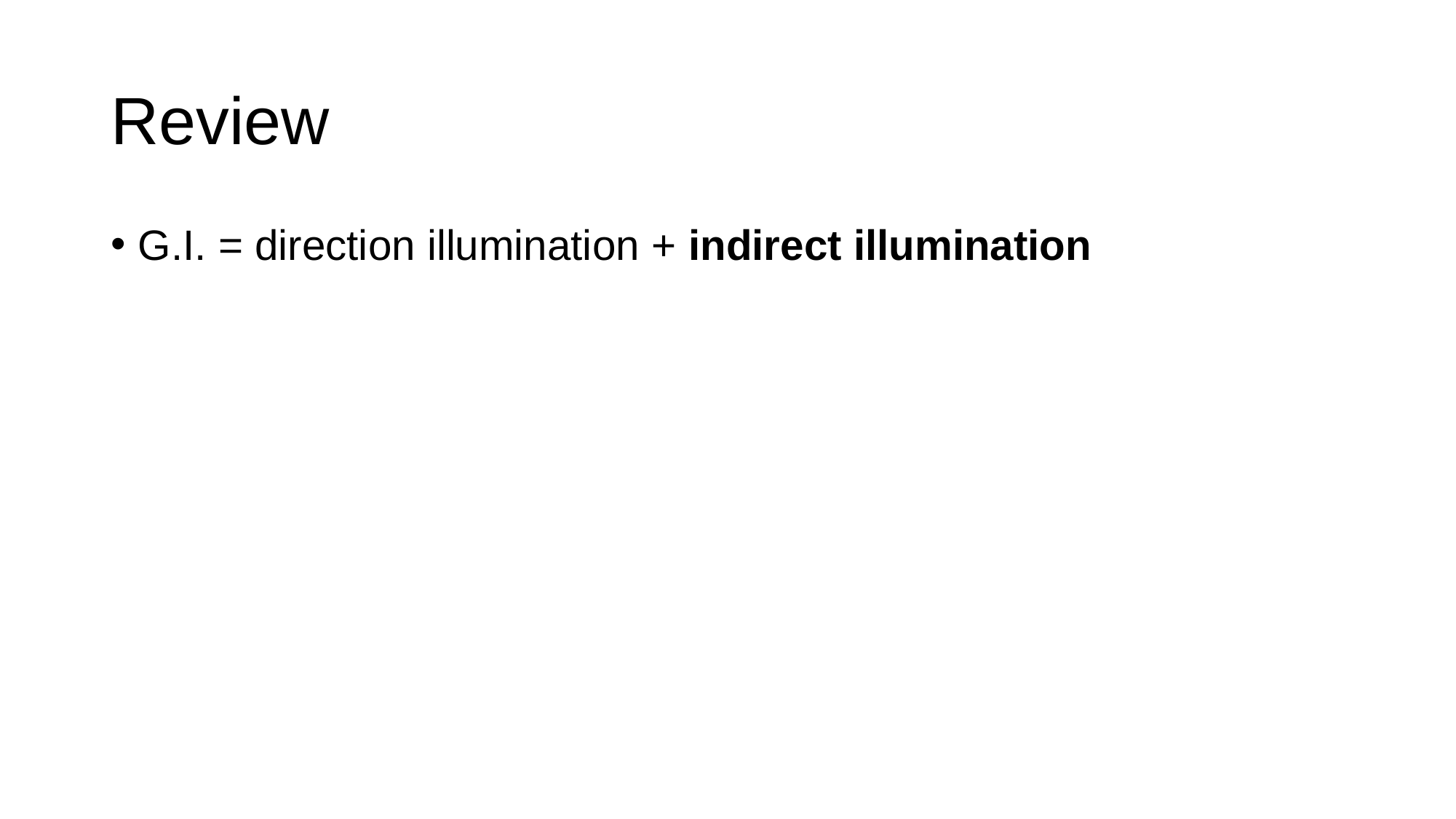

# Review
G.I. = direction illumination + indirect illumination